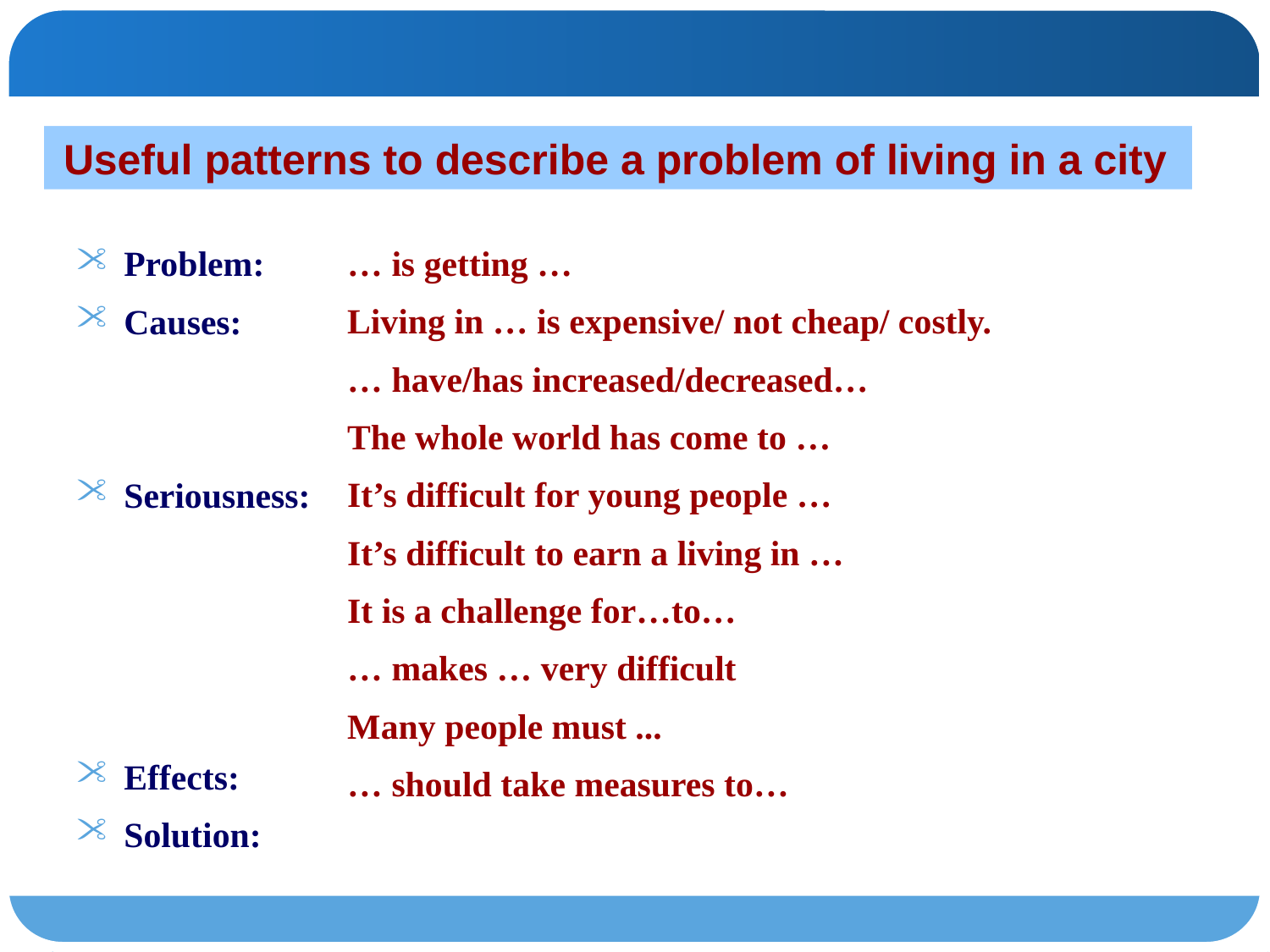

Useful patterns to describe a problem of living in a city
# Problem:
Causes:

Seriousness:

Effects:
Solution:
… is getting …
Living in … is expensive/ not cheap/ costly.
… have/has increased/decreased…
The whole world has come to …
It’s difficult for young people …
It’s difficult to earn a living in …
It is a challenge for…to…
… makes … very difficult
Many people must ...
… should take measures to…